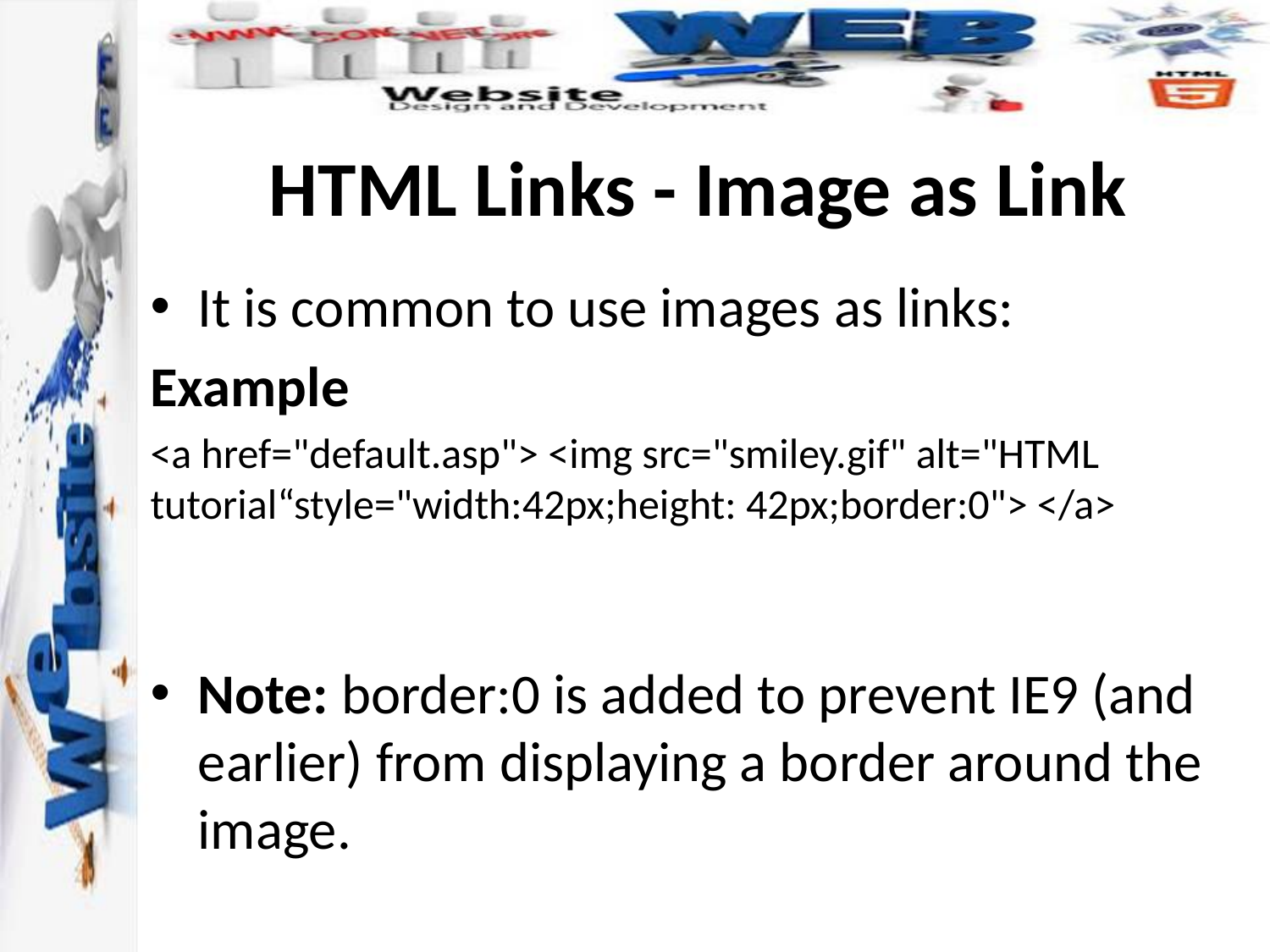

# HTML Links - Image as Link
It is common to use images as links:
Example
<a href="default.asp"> <img src="smiley.gif" alt="HTML tutorial“style="width:42px;height: 42px;border:0"> </a>

Note: border:0 is added to prevent IE9 (and earlier) from displaying a border around the image.